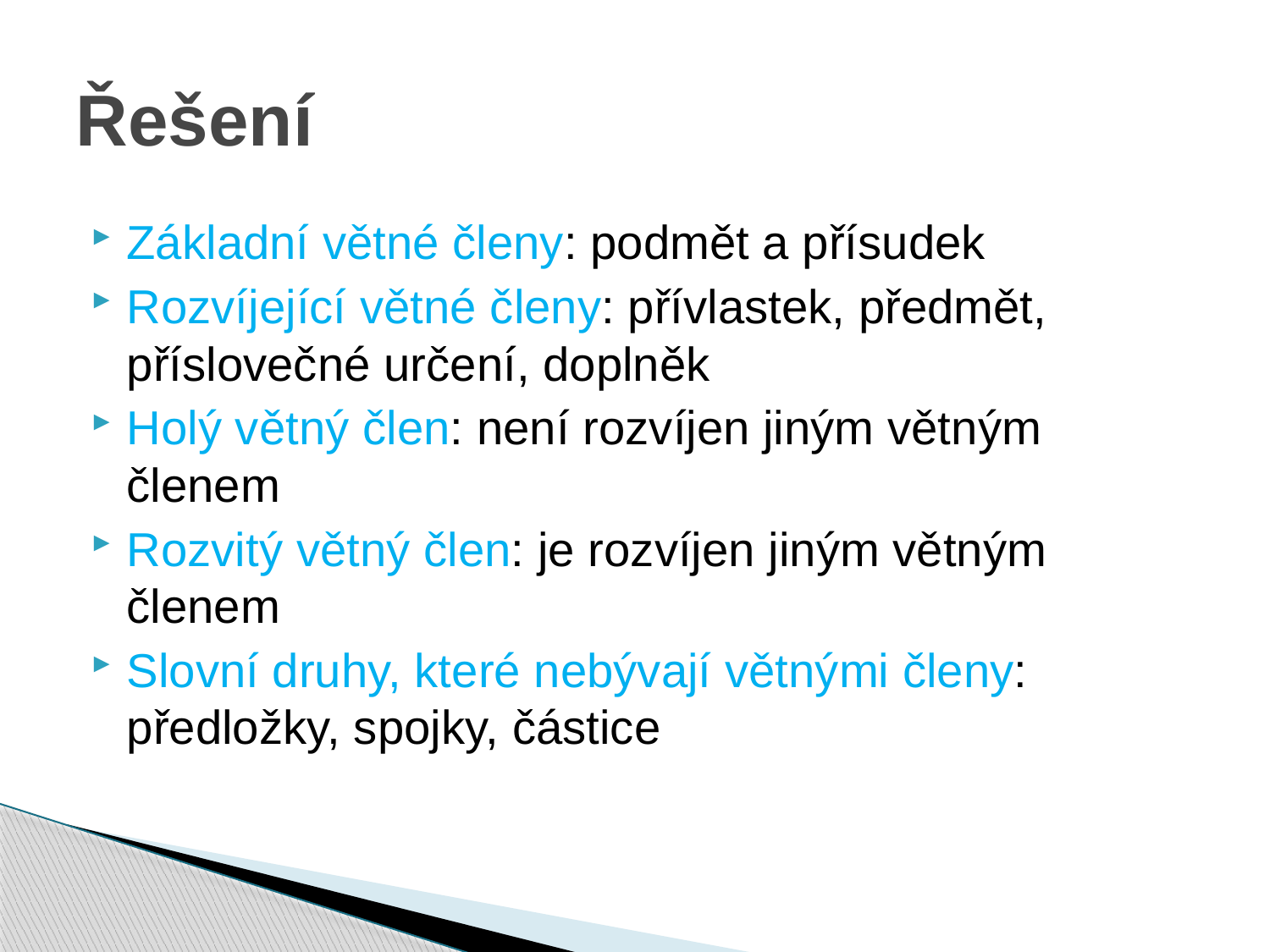

# Řešení
Základní větné členy: podmět a přísudek
Rozvíjející větné členy: přívlastek, předmět, příslovečné určení, doplněk
Holý větný člen: není rozvíjen jiným větným členem
Rozvitý větný člen: je rozvíjen jiným větným členem
Slovní druhy, které nebývají větnými členy: předložky, spojky, částice